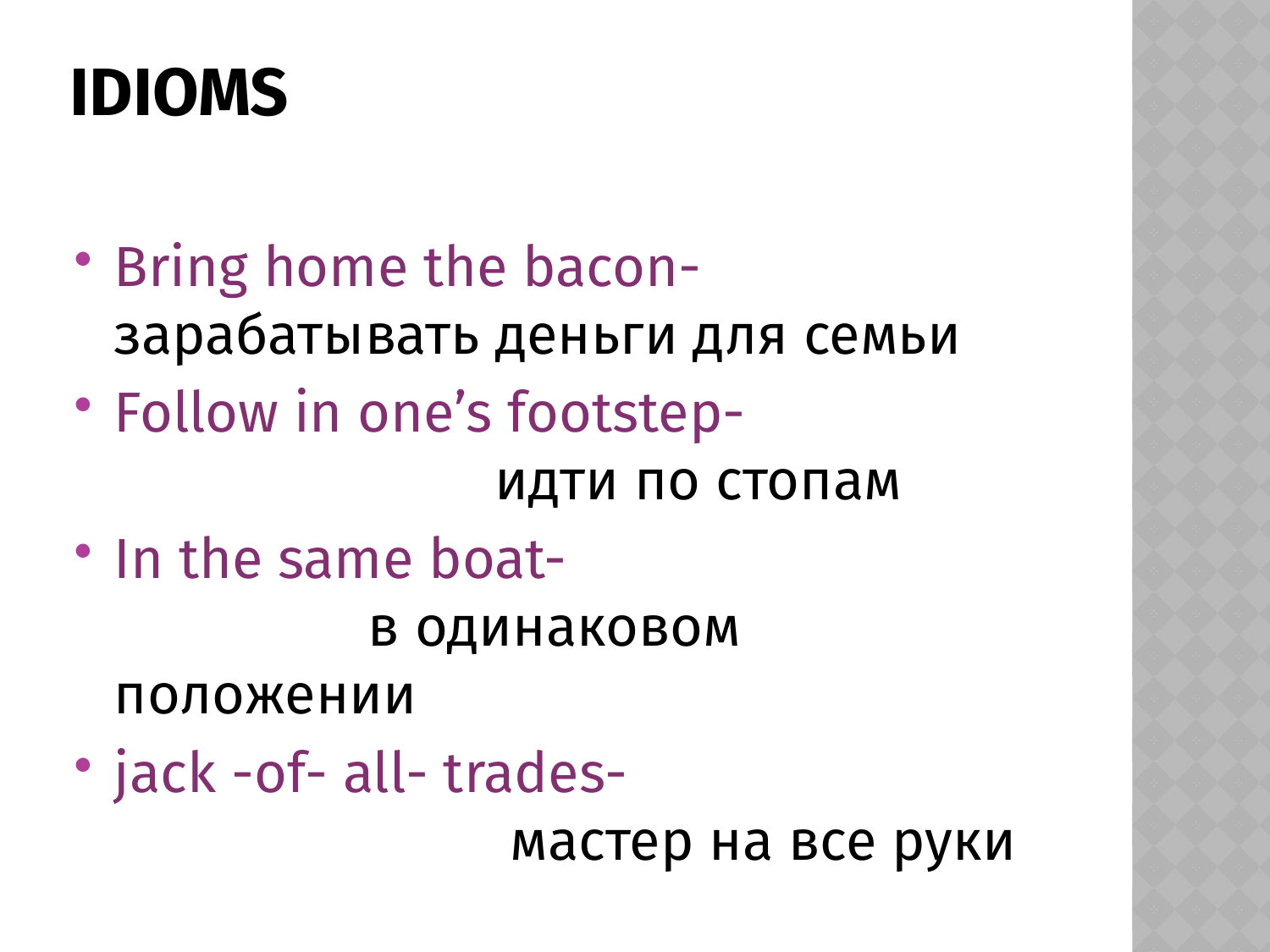

# Idioms
Bring home the bacon- зарабатывать деньги для семьи
Follow in one’s footstep-						идти по стопам
In the same boat-						в одинаковом положении
jack -of- all- trades-						 мастер на все руки